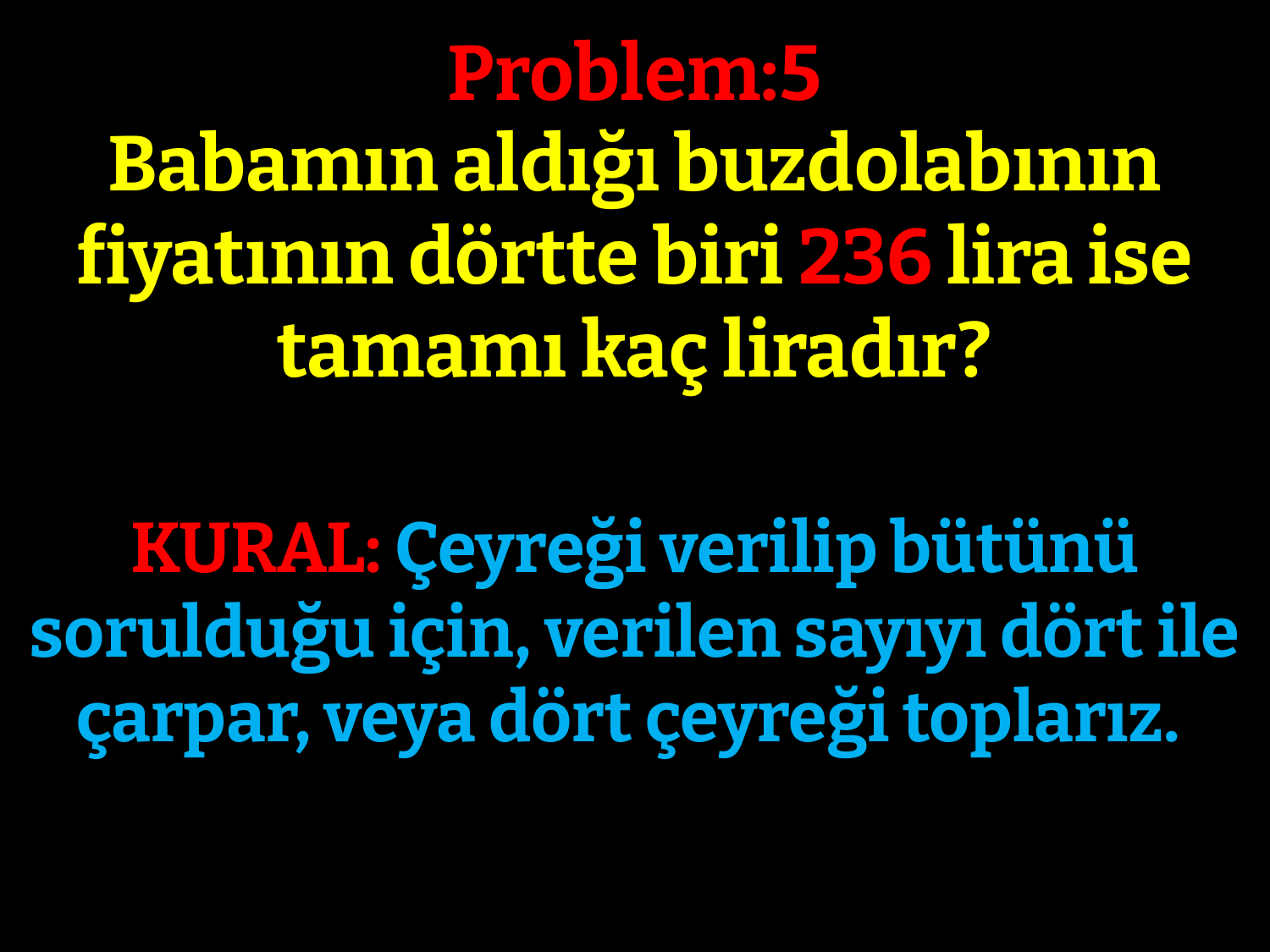

Problem:5
Babamın aldığı buzdolabının fiyatının dörtte biri 236 lira ise tamamı kaç liradır?
#
KURAL: Çeyreği verilip bütünü sorulduğu için, verilen sayıyı dört ile çarpar, veya dört çeyreği toplarız.